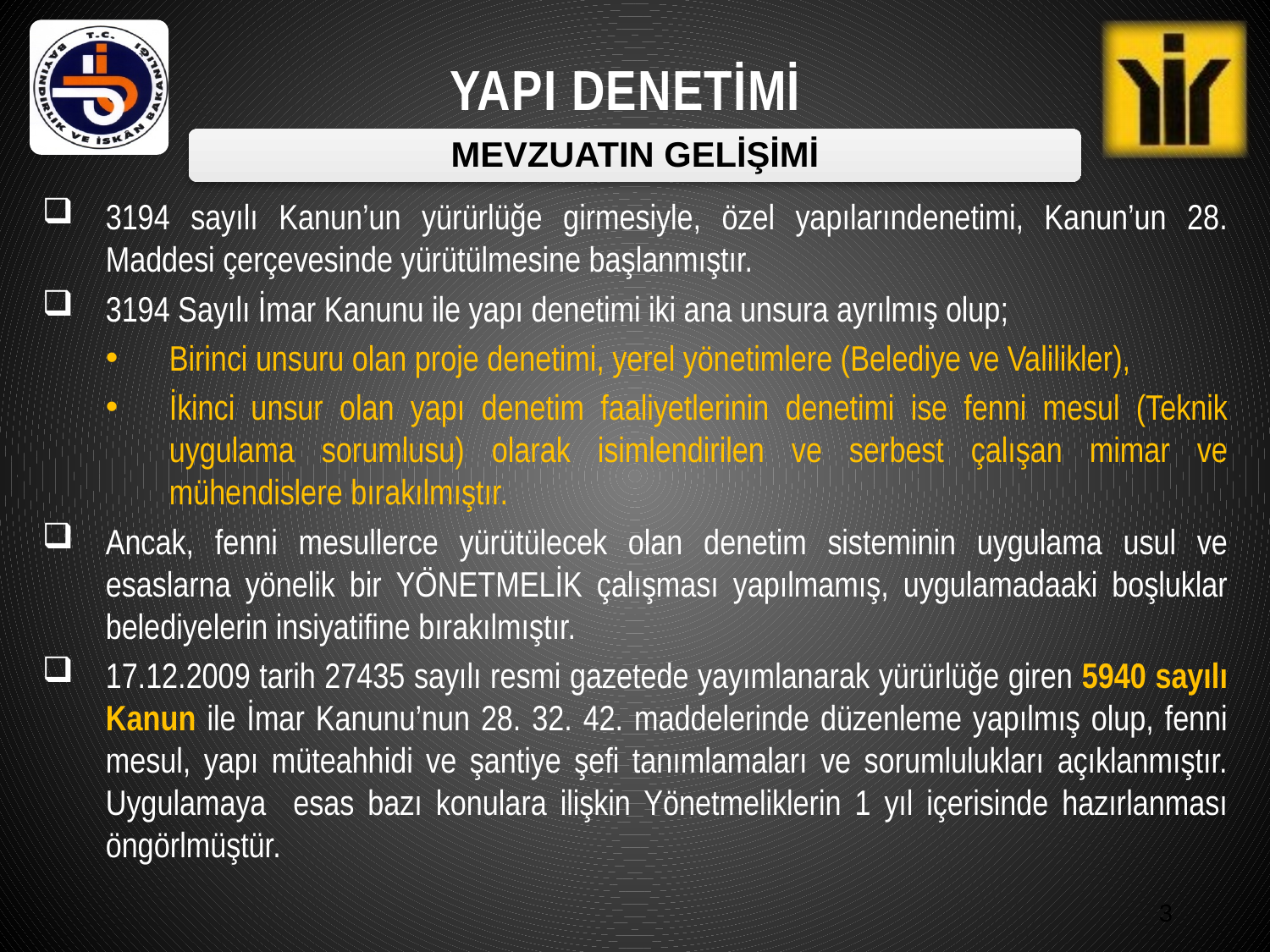

MEVZUATIN GELİŞİMİ
3194 sayılı Kanun’un yürürlüğe girmesiyle, özel yapılarındenetimi, Kanun’un 28. Maddesi çerçevesinde yürütülmesine başlanmıştır.
3194 Sayılı İmar Kanunu ile yapı denetimi iki ana unsura ayrılmış olup;
Birinci unsuru olan proje denetimi, yerel yönetimlere (Belediye ve Valilikler),
İkinci unsur olan yapı denetim faaliyetlerinin denetimi ise fenni mesul (Teknik uygulama sorumlusu) olarak isimlendirilen ve serbest çalışan mimar ve mühendislere bırakılmıştır.
Ancak, fenni mesullerce yürütülecek olan denetim sisteminin uygulama usul ve esaslarna yönelik bir YÖNETMELİK çalışması yapılmamış, uygulamadaaki boşluklar belediyelerin insiyatifine bırakılmıştır.
17.12.2009 tarih 27435 sayılı resmi gazetede yayımlanarak yürürlüğe giren 5940 sayılı Kanun ile İmar Kanunu’nun 28. 32. 42. maddelerinde düzenleme yapılmış olup, fenni mesul, yapı müteahhidi ve şantiye şefi tanımlamaları ve sorumlulukları açıklanmıştır. Uygulamaya  esas bazı konulara ilişkin Yönetmeliklerin 1 yıl içerisinde hazırlanması öngörlmüştür.

3